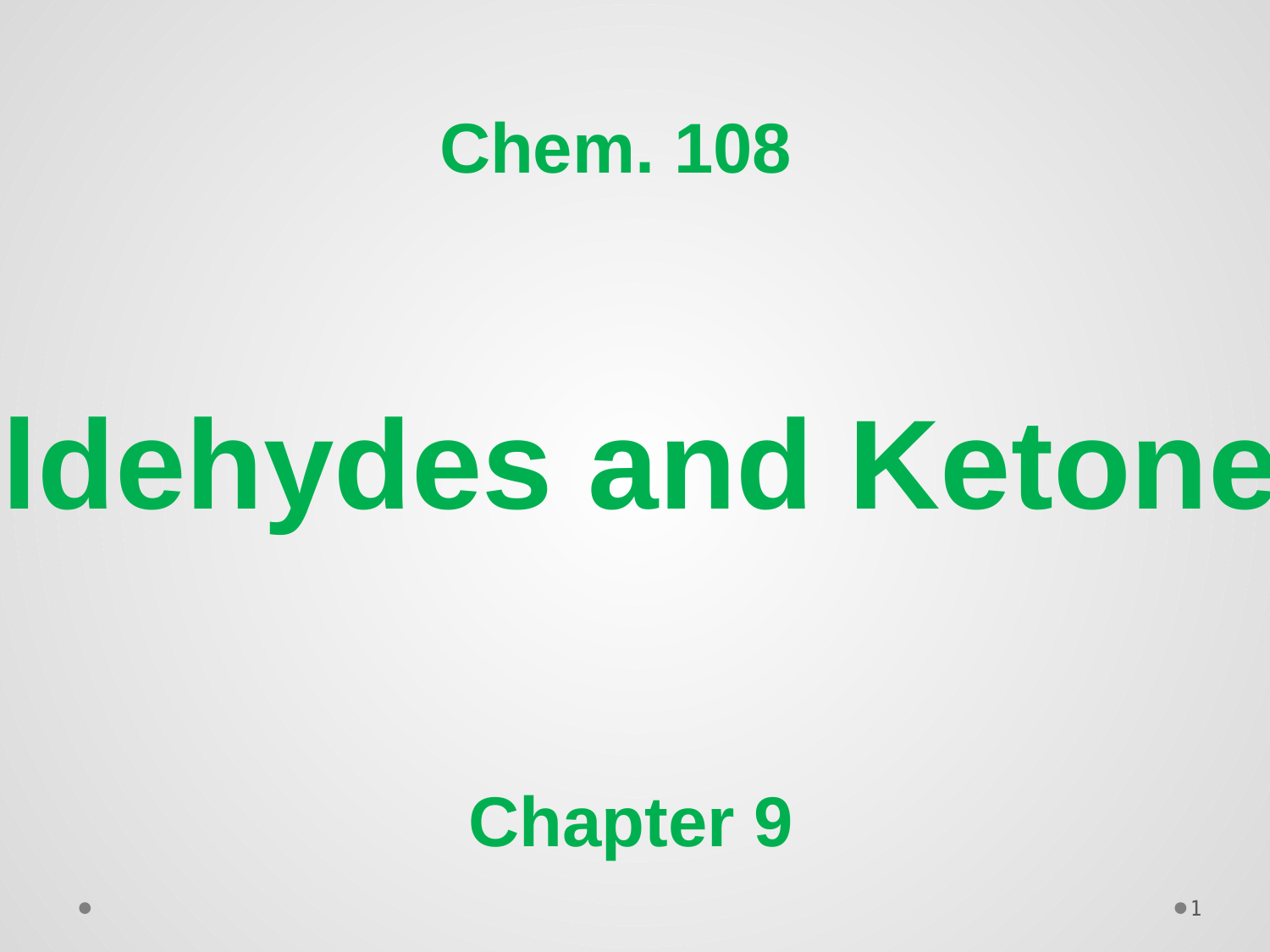

Chem. 108
Aldehydes and Ketones
Chapter 9
1